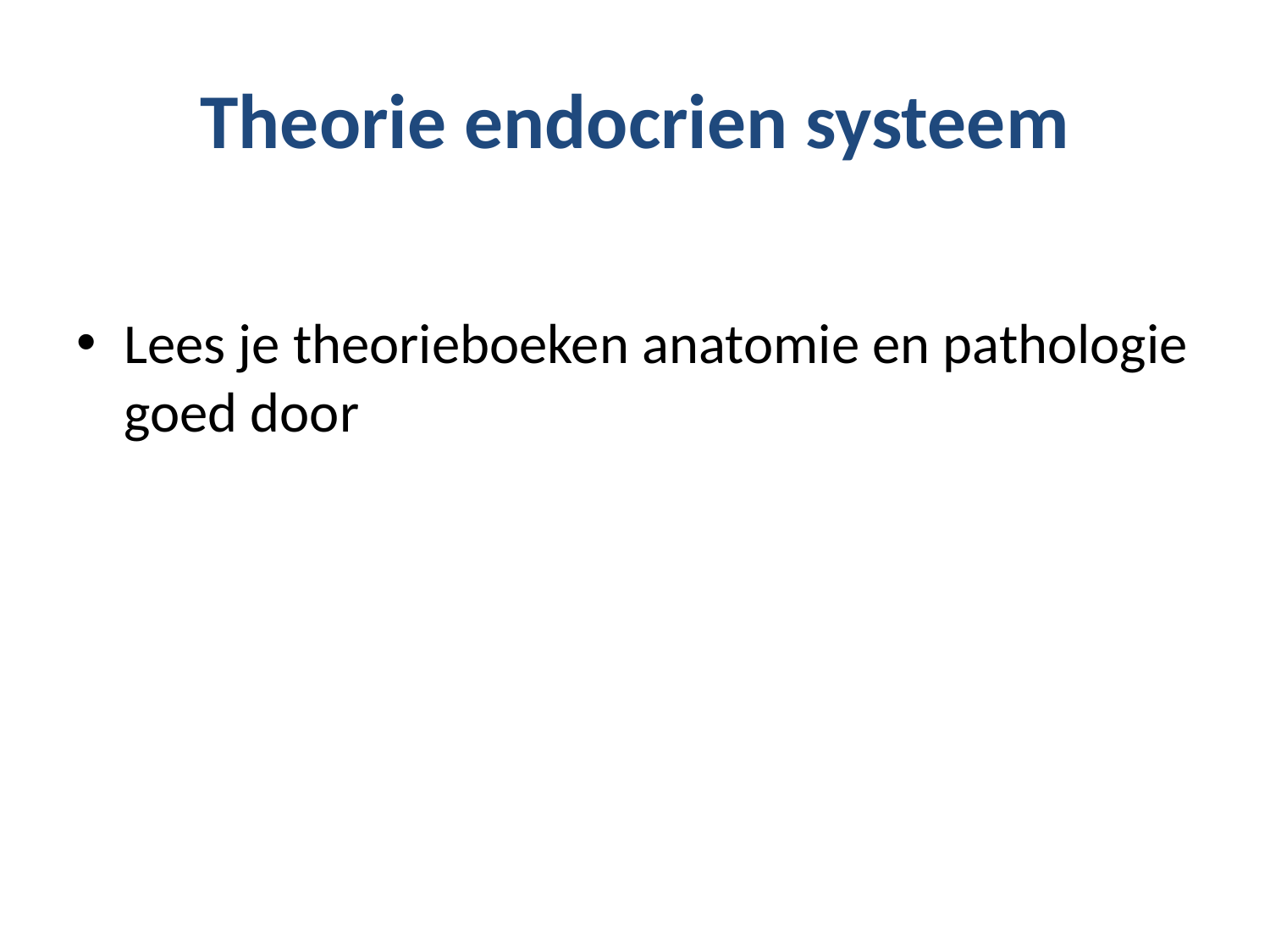

# Theorie endocrien systeem

Lees je theorieboeken anatomie en pathologie goed door